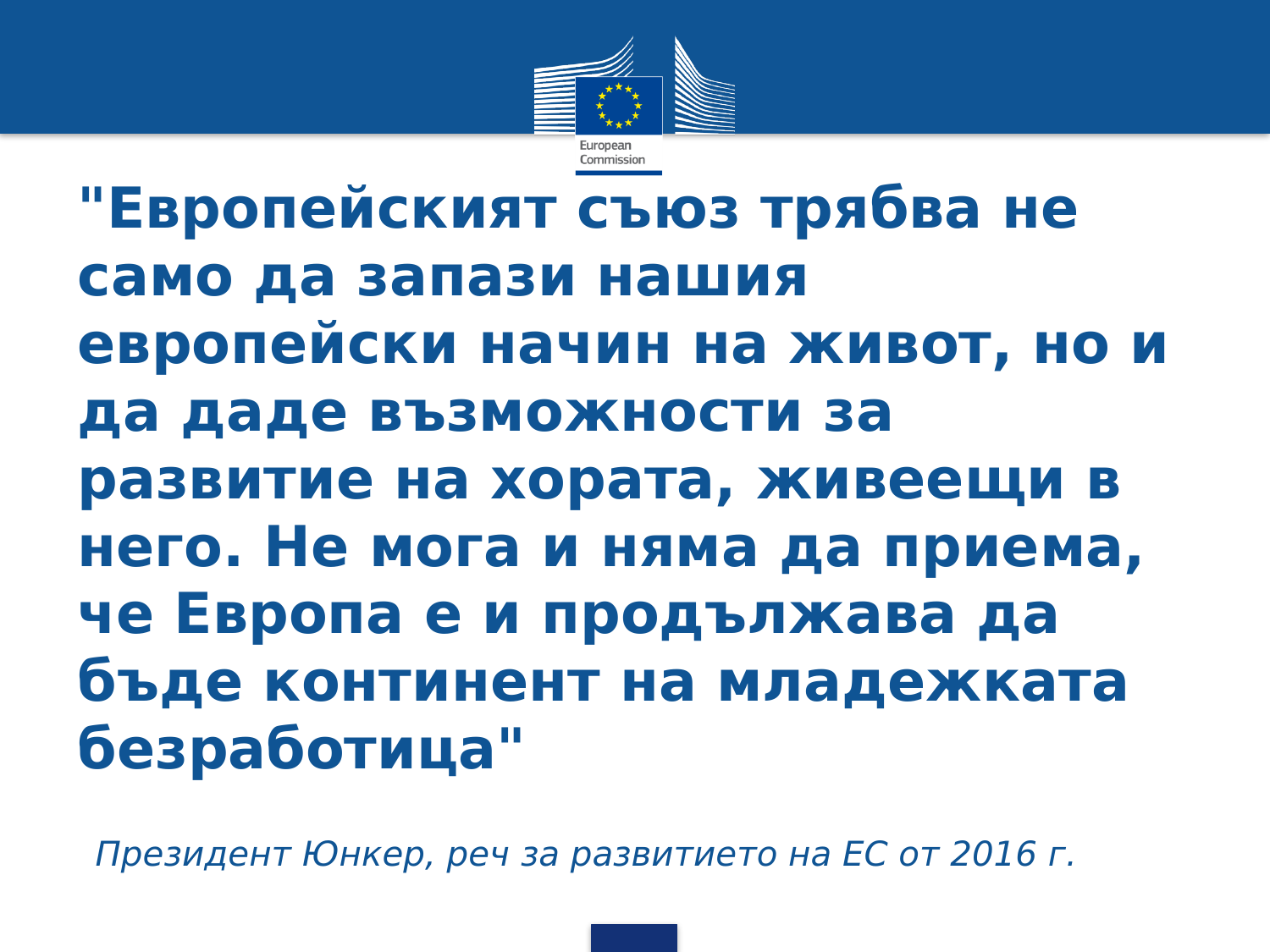

# "Европейският съюз трябва не само да запази нашия европейски начин на живот, но и да даде възможности за развитие на хората, живеещи в него. Не мога и няма да приема, че Европа е и продължава да бъде континент на младежката безработица"
Президент Юнкер, реч за развитието на ЕС от 2016 г.